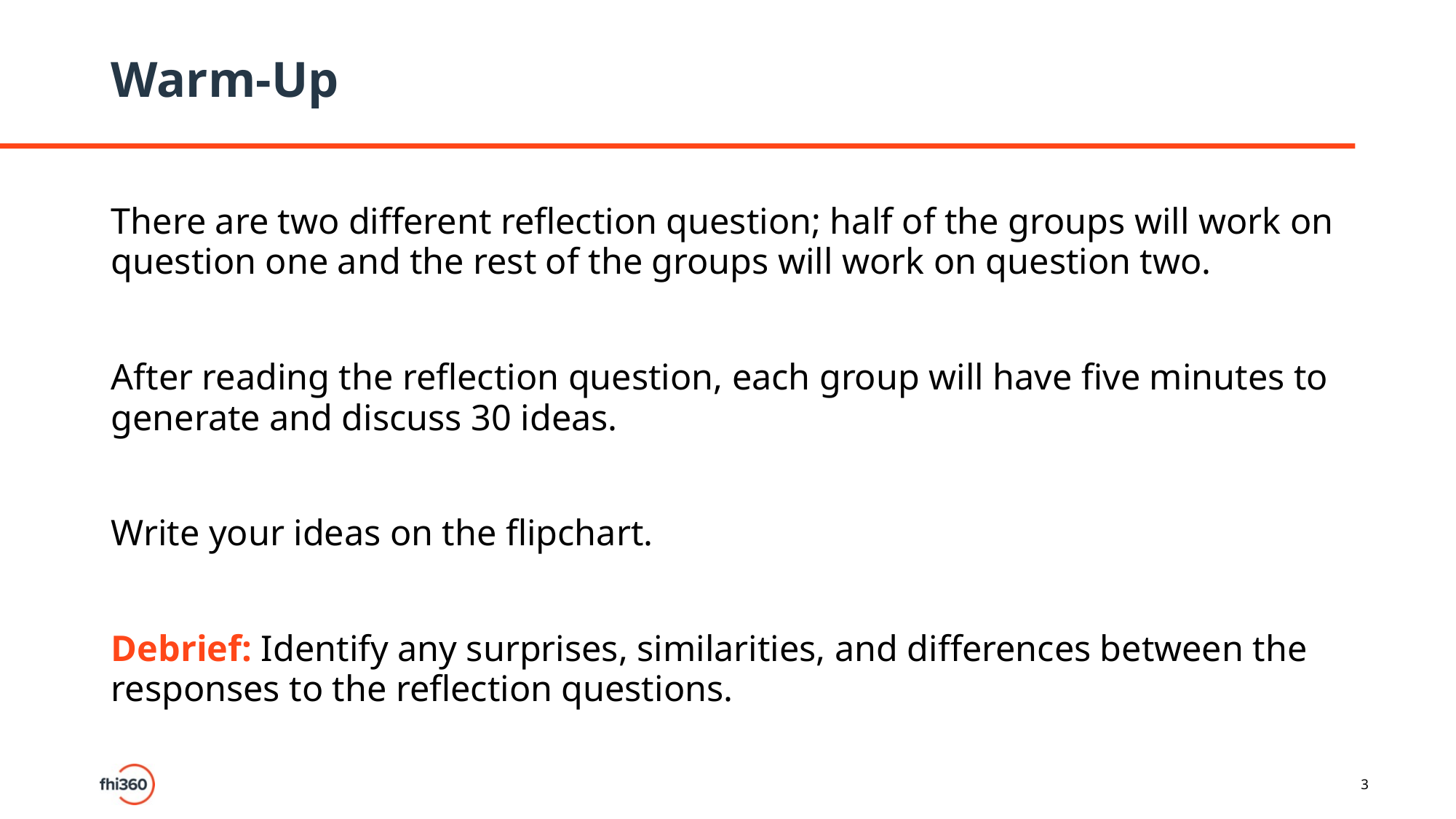

# Warm-Up
There are two different reflection question; half of the groups will work on question one and the rest of the groups will work on question two.

After reading the reflection question, each group will have five minutes to generate and discuss 30 ideas.

Write your ideas on the flipchart.

Debrief: Identify any surprises, similarities, and differences between the responses to the reflection questions.